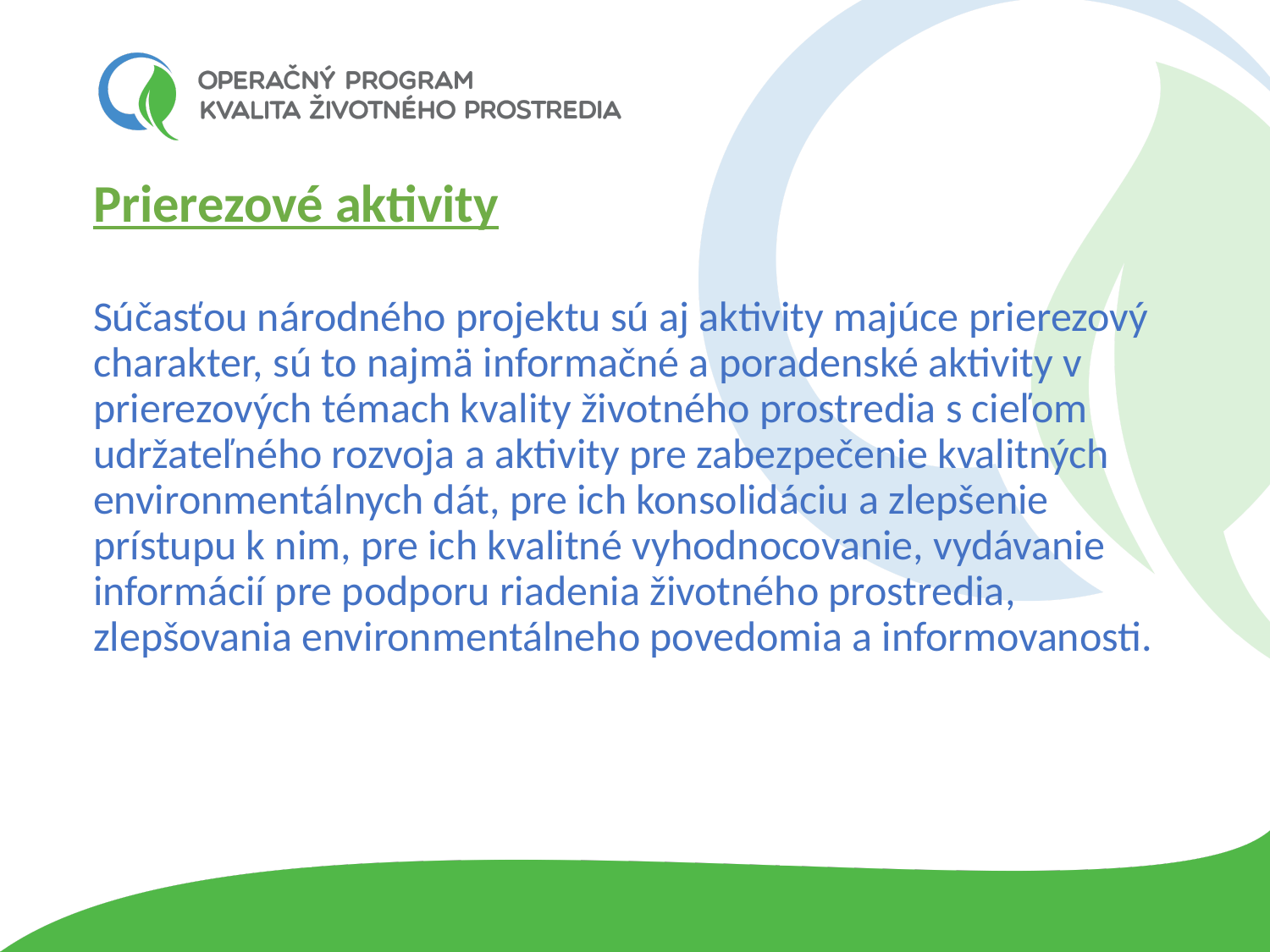

# Prierezové aktivity Súčasťou národného projektu sú aj aktivity majúce prierezový charakter, sú to najmä informačné a poradenské aktivity v prierezových témach kvality životného prostredia s cieľom udržateľného rozvoja a aktivity pre zabezpečenie kvalitných environmentálnych dát, pre ich konsolidáciu a zlepšenie prístupu k nim, pre ich kvalitné vyhodnocovanie, vydávanie informácií pre podporu riadenia životného prostredia, zlepšovania environmentálneho povedomia a informovanosti.